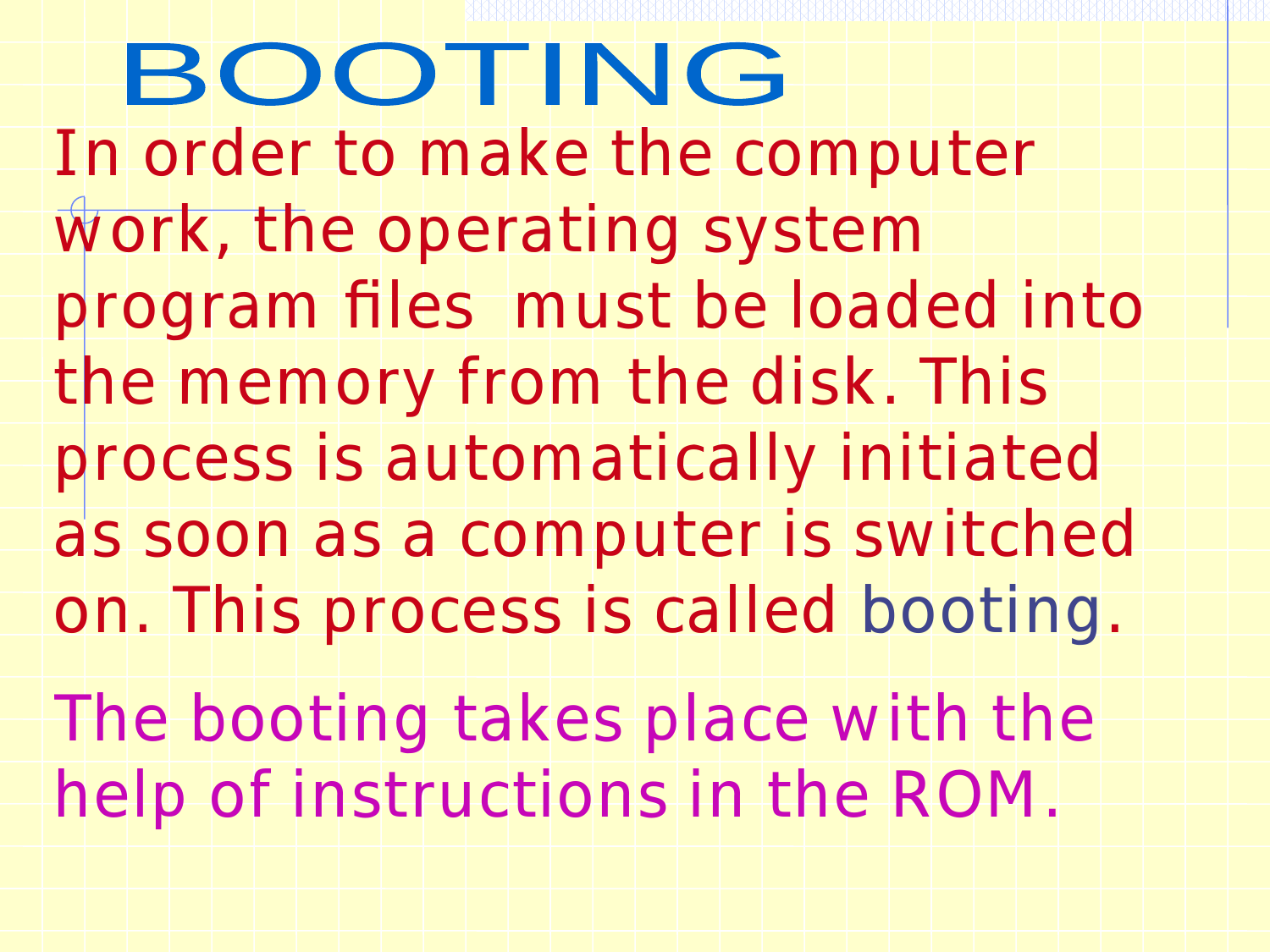

BOOTING
In order to make the computer work, the operating system program files  must be loaded into the memory from the disk. This process is automatically initiated as soon as a computer is switched on. This process is called booting.
The booting takes place with the help of instructions in the ROM.